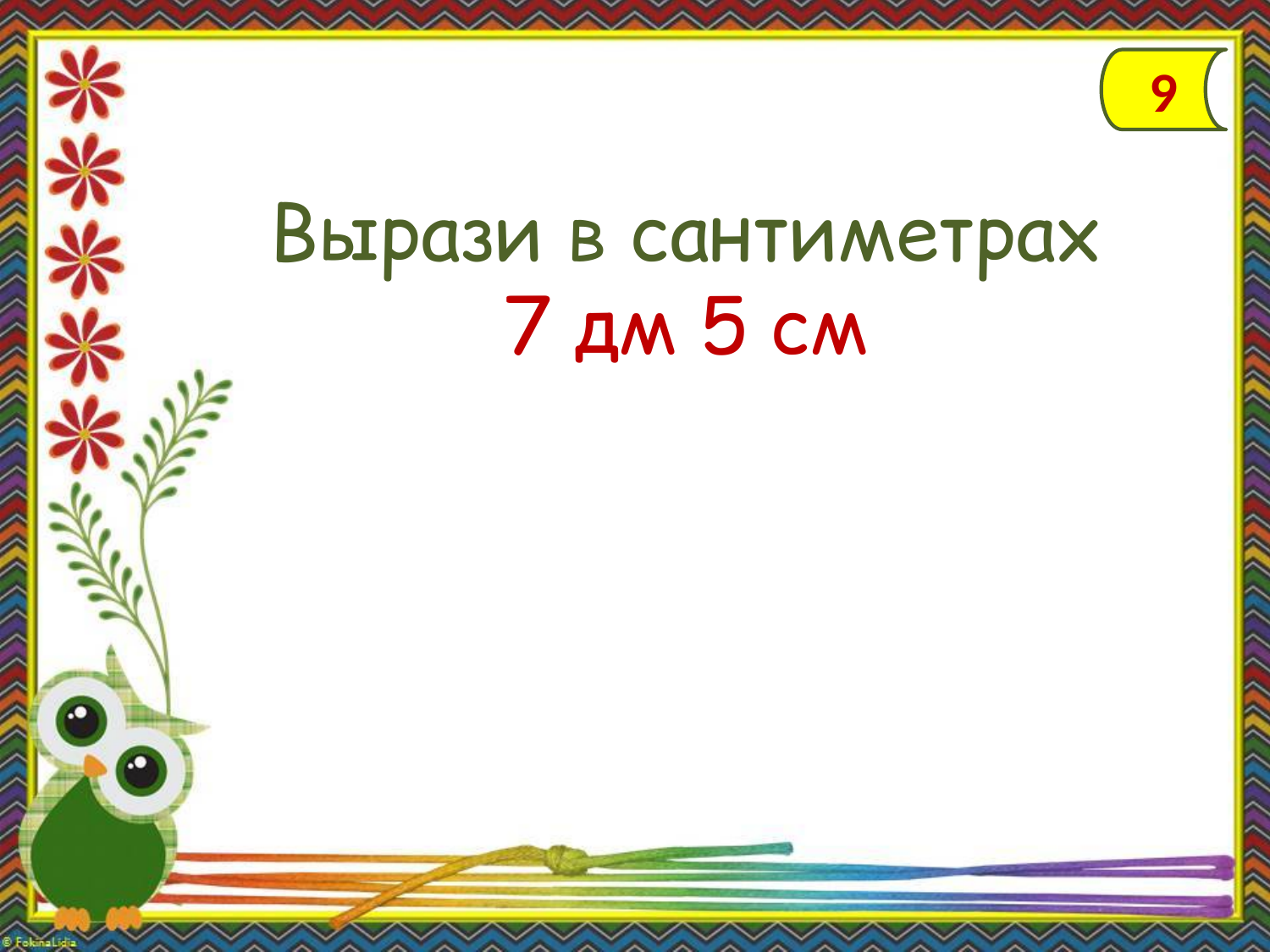

9
Вырази в сантиметрах
7 дм 5 см